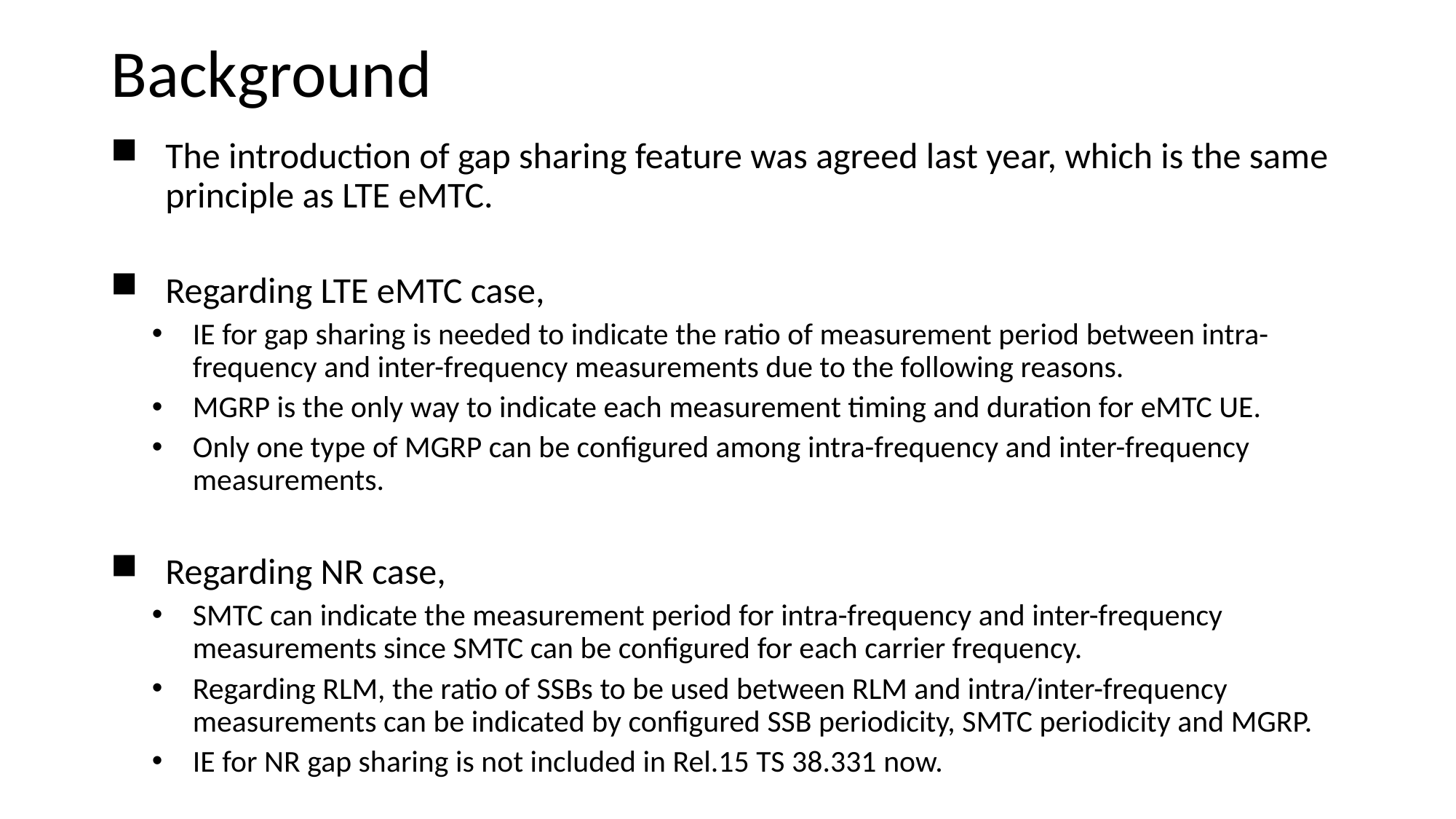

# Background
The introduction of gap sharing feature was agreed last year, which is the same principle as LTE eMTC.

Regarding LTE eMTC case,
IE for gap sharing is needed to indicate the ratio of measurement period between intra-frequency and inter-frequency measurements due to the following reasons.
MGRP is the only way to indicate each measurement timing and duration for eMTC UE.
Only one type of MGRP can be configured among intra-frequency and inter-frequency measurements.

Regarding NR case,
SMTC can indicate the measurement period for intra-frequency and inter-frequency measurements since SMTC can be configured for each carrier frequency.
Regarding RLM, the ratio of SSBs to be used between RLM and intra/inter-frequency measurements can be indicated by configured SSB periodicity, SMTC periodicity and MGRP.
IE for NR gap sharing is not included in Rel.15 TS 38.331 now.